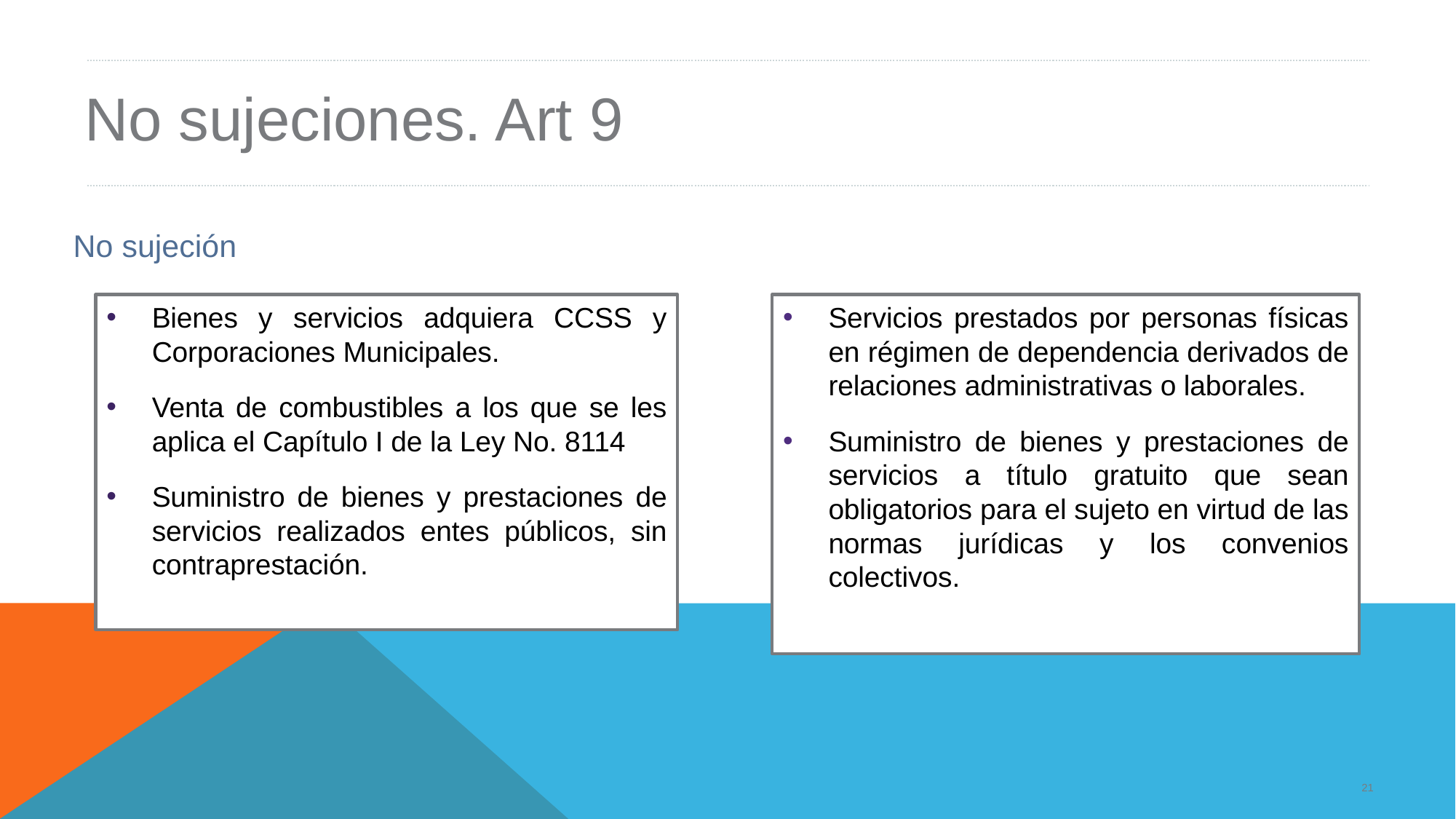

No sujeciones. Art 9
No sujeción

Bienes y servicios adquiera CCSS y Corporaciones Municipales.

Venta de combustibles a los que se les aplica el Capítulo I de la Ley No. 8114

Suministro de bienes y prestaciones de servicios realizados entes públicos, sin contraprestación.

Servicios prestados por personas físicas en régimen de dependencia derivados de relaciones administrativas o laborales.

Suministro de bienes y prestaciones de servicios a título gratuito que sean obligatorios para el sujeto en virtud de las normas jurídicas y los convenios colectivos.